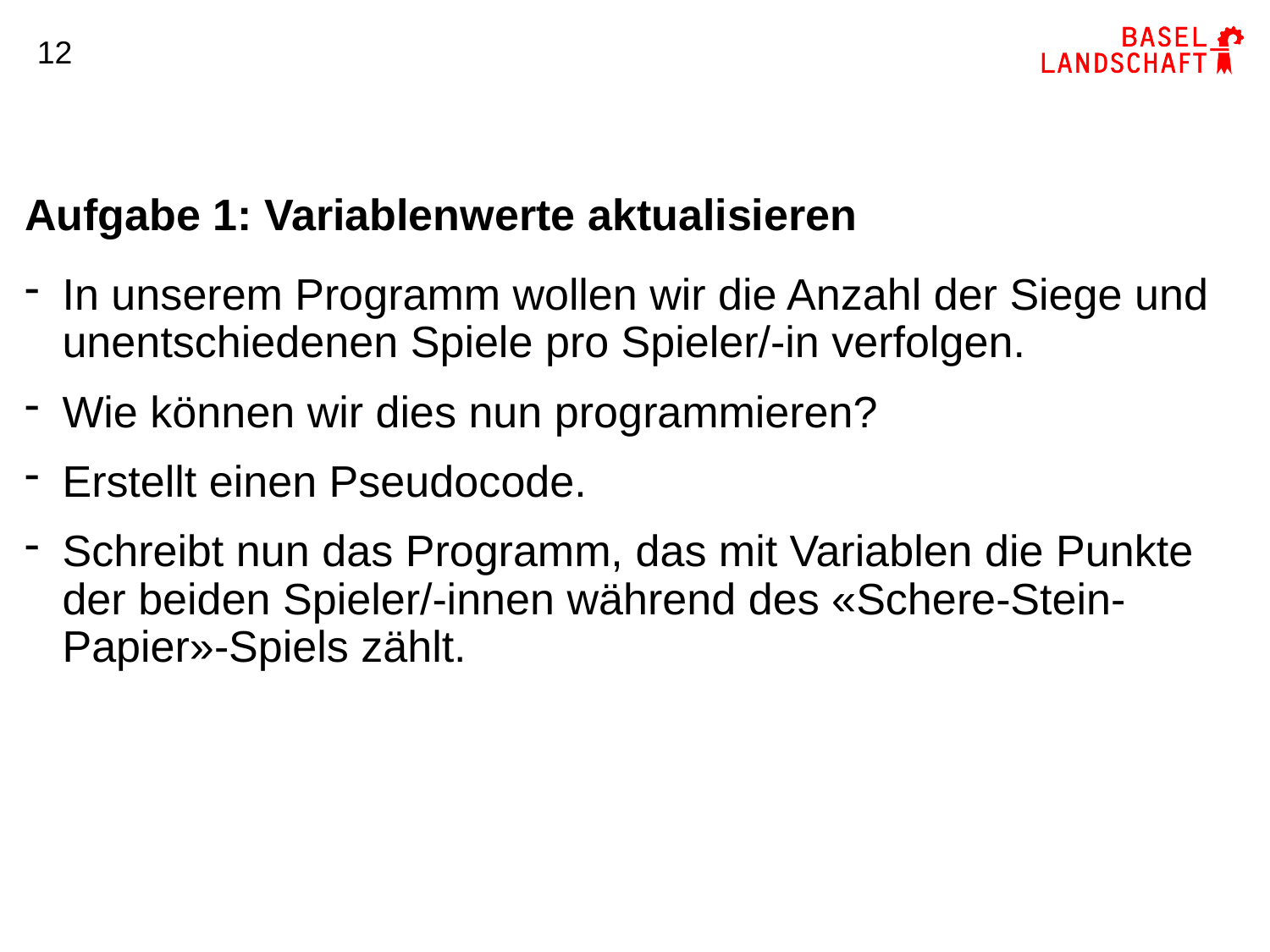

12
# Aufgabe 1: Variablenwerte aktualisieren
In unserem Programm wollen wir die Anzahl der Siege und unentschiedenen Spiele pro Spieler/-in verfolgen.
Wie können wir dies nun programmieren?
Erstellt einen Pseudocode.
Schreibt nun das Programm, das mit Variablen die Punkte der beiden Spieler/-innen während des «Schere-Stein-Papier»-Spiels zählt.